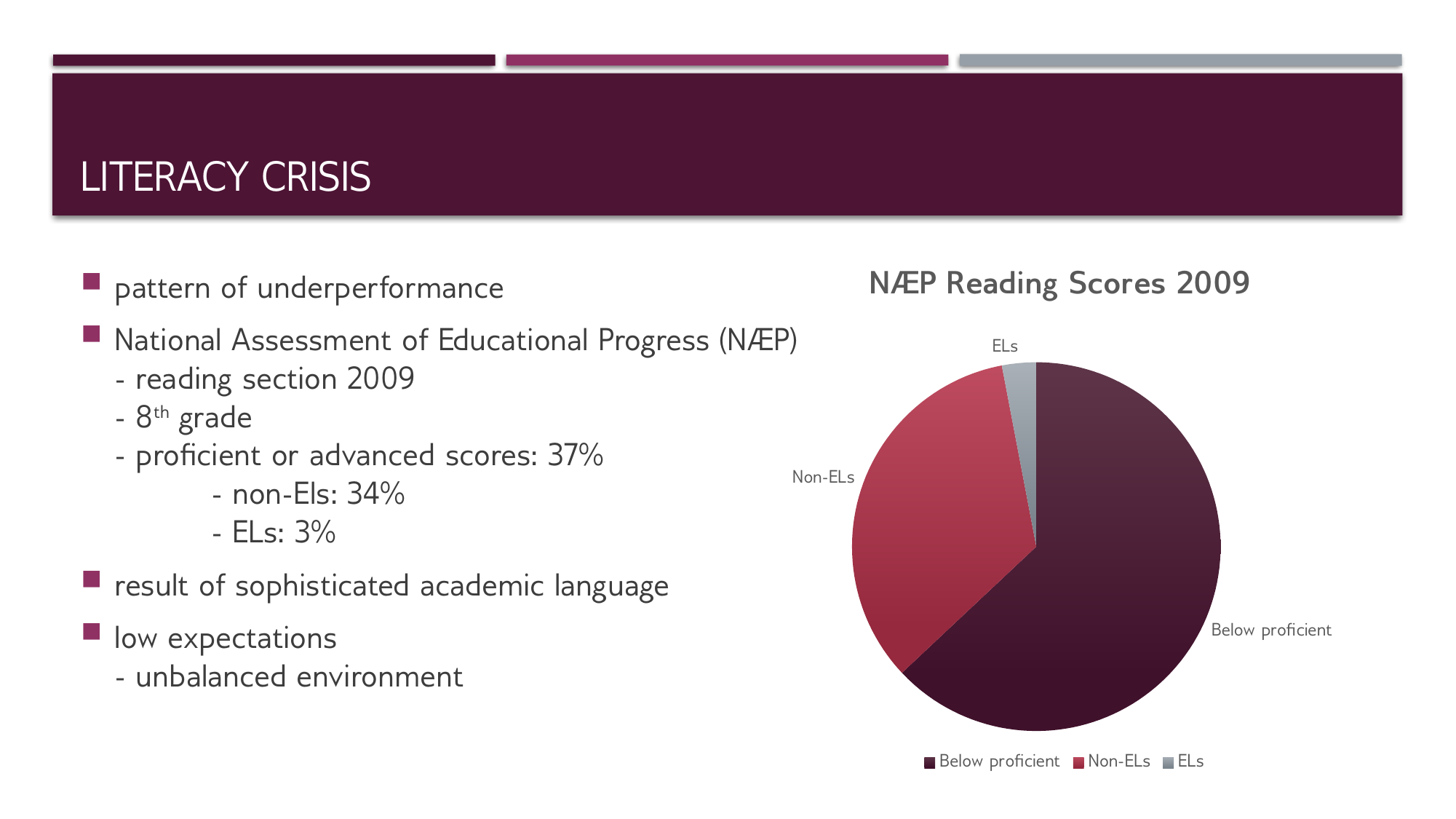

# Literacy crisis
pattern of underperformance
National Assessment of Educational Progress (NAEP)
- reading section 2009
- 8th grade
- proficient or advanced scores: 37%
	- non-Els: 34%
	- ELs: 3%
result of sophisticated academic language
low expectations
- unbalanced environment

[unsupported chart]